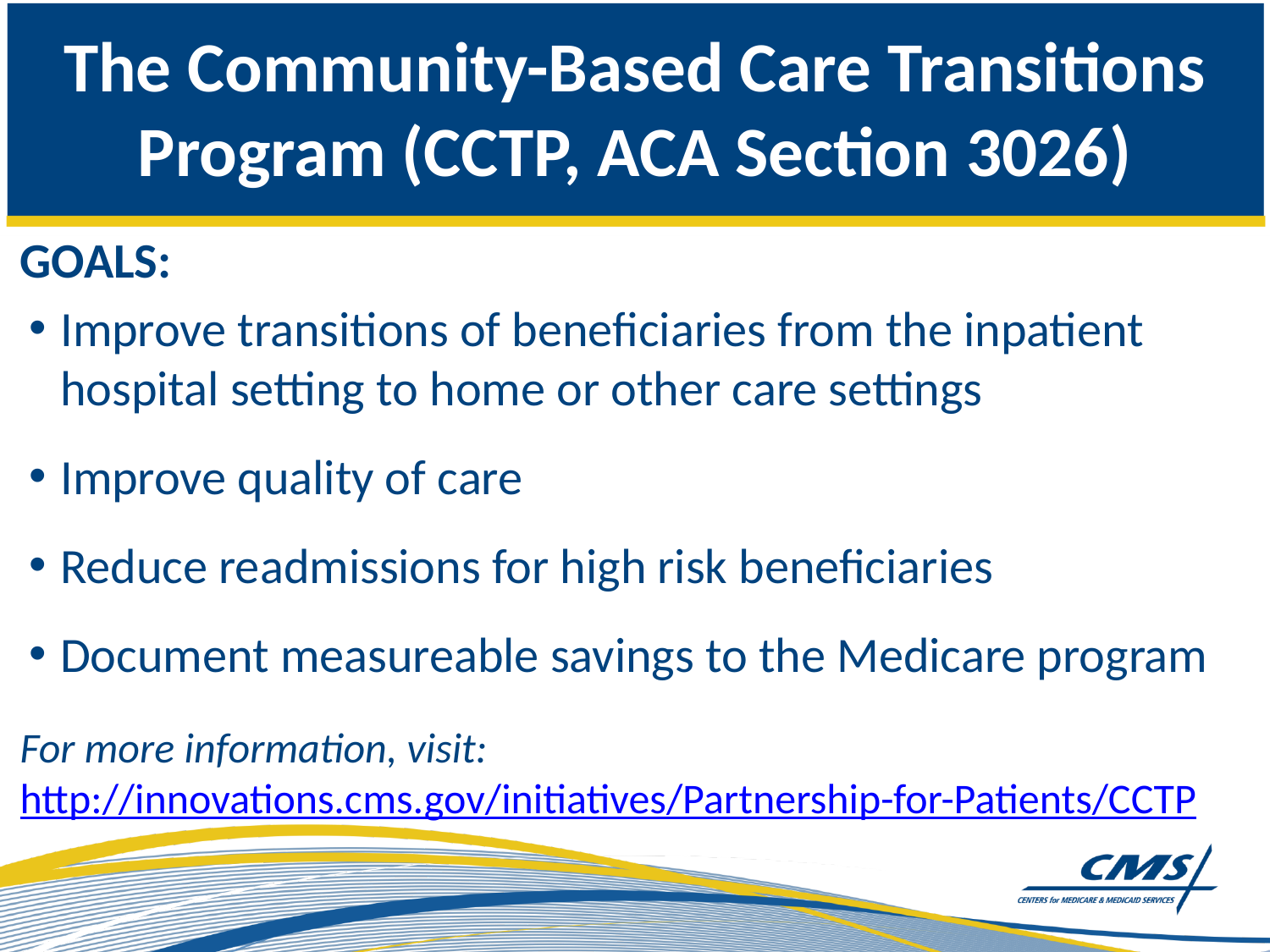

# The Community-Based Care Transitions Program (CCTP, ACA Section 3026)
GOALS:
Improve transitions of beneficiaries from the inpatient hospital setting to home or other care settings

Improve quality of care

Reduce readmissions for high risk beneficiaries

Document measureable savings to the Medicare program

For more information, visit: http://innovations.cms.gov/initiatives/Partnership-for-Patients/CCTP